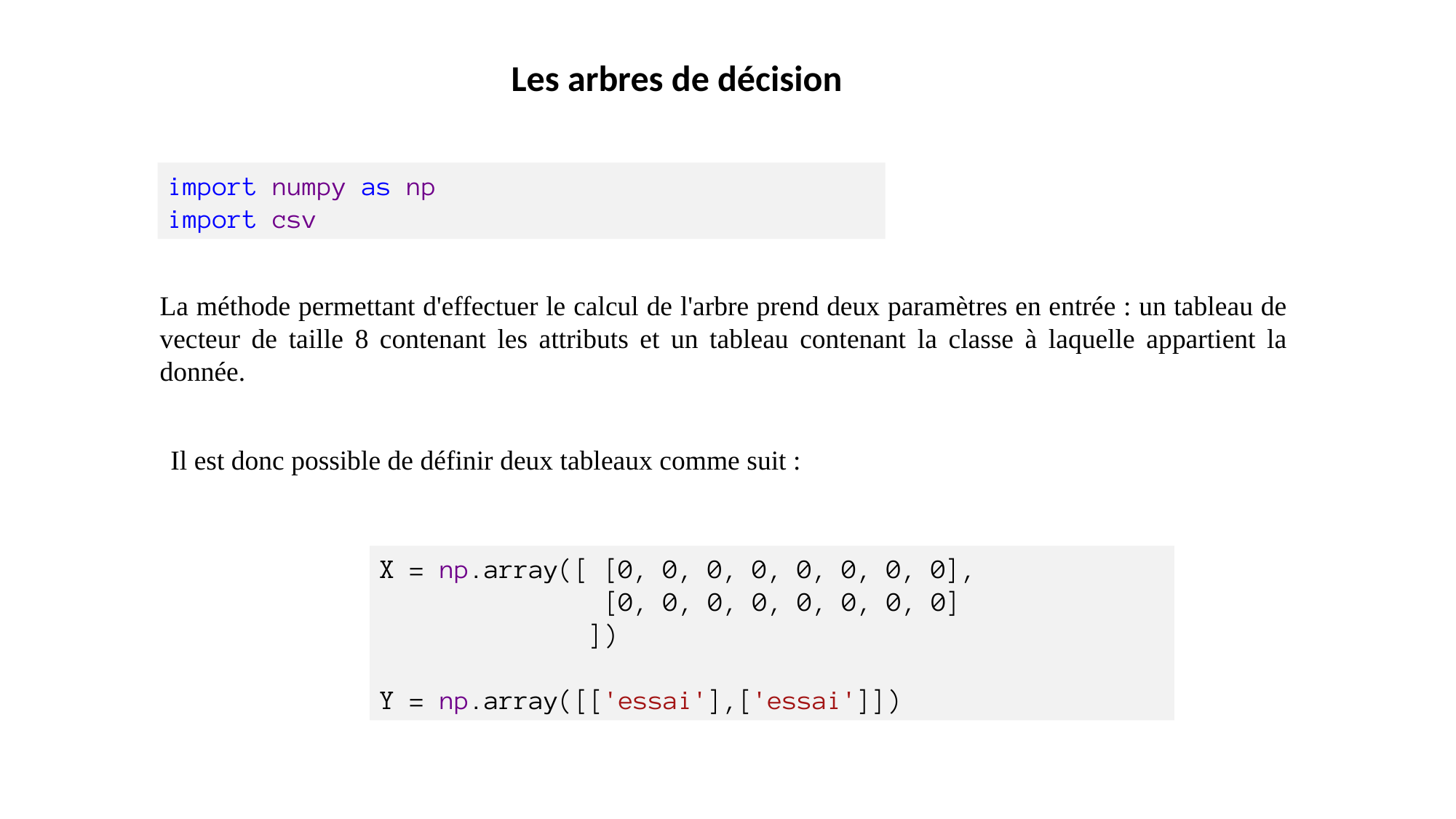

Les arbres de décision
import numpy as np
import csv
La méthode permettant d'effectuer le calcul de l'arbre prend deux paramètres en entrée : un tableau de vecteur de taille 8 contenant les attributs et un tableau contenant la classe à laquelle appartient la donnée.
Il est donc possible de définir deux tableaux comme suit :
X = np.array([ [0, 0, 0, 0, 0, 0, 0, 0],
               [0, 0, 0, 0, 0, 0, 0, 0]
              ])

Y = np.array([['essai'],['essai']])